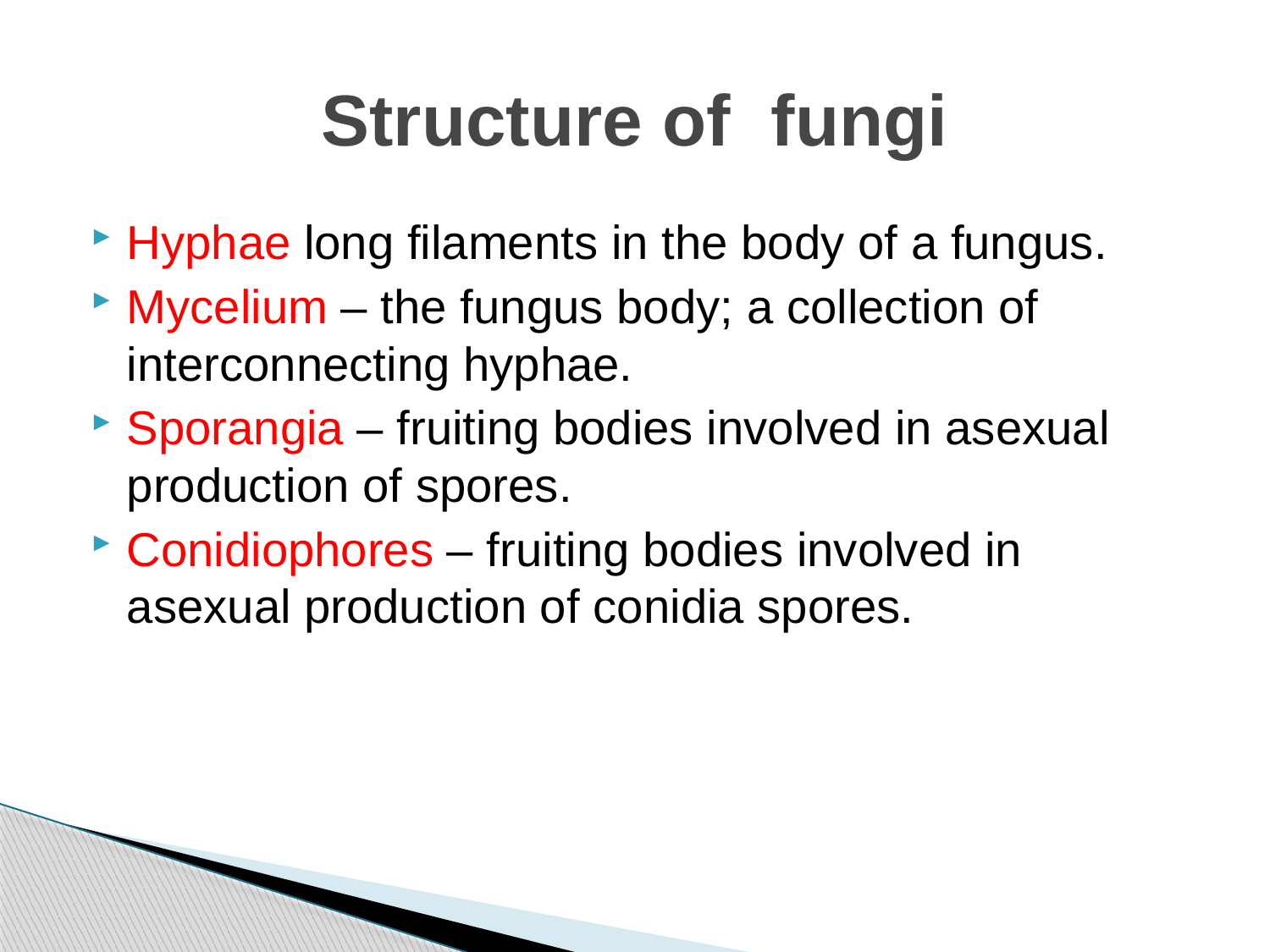

# Structure of  fungi
Hyphae long filaments in the body of a fungus.
Mycelium – the fungus body; a collection of interconnecting hyphae.
Sporangia – fruiting bodies involved in asexual production of spores.
Conidiophores – fruiting bodies involved in asexual production of conidia spores.